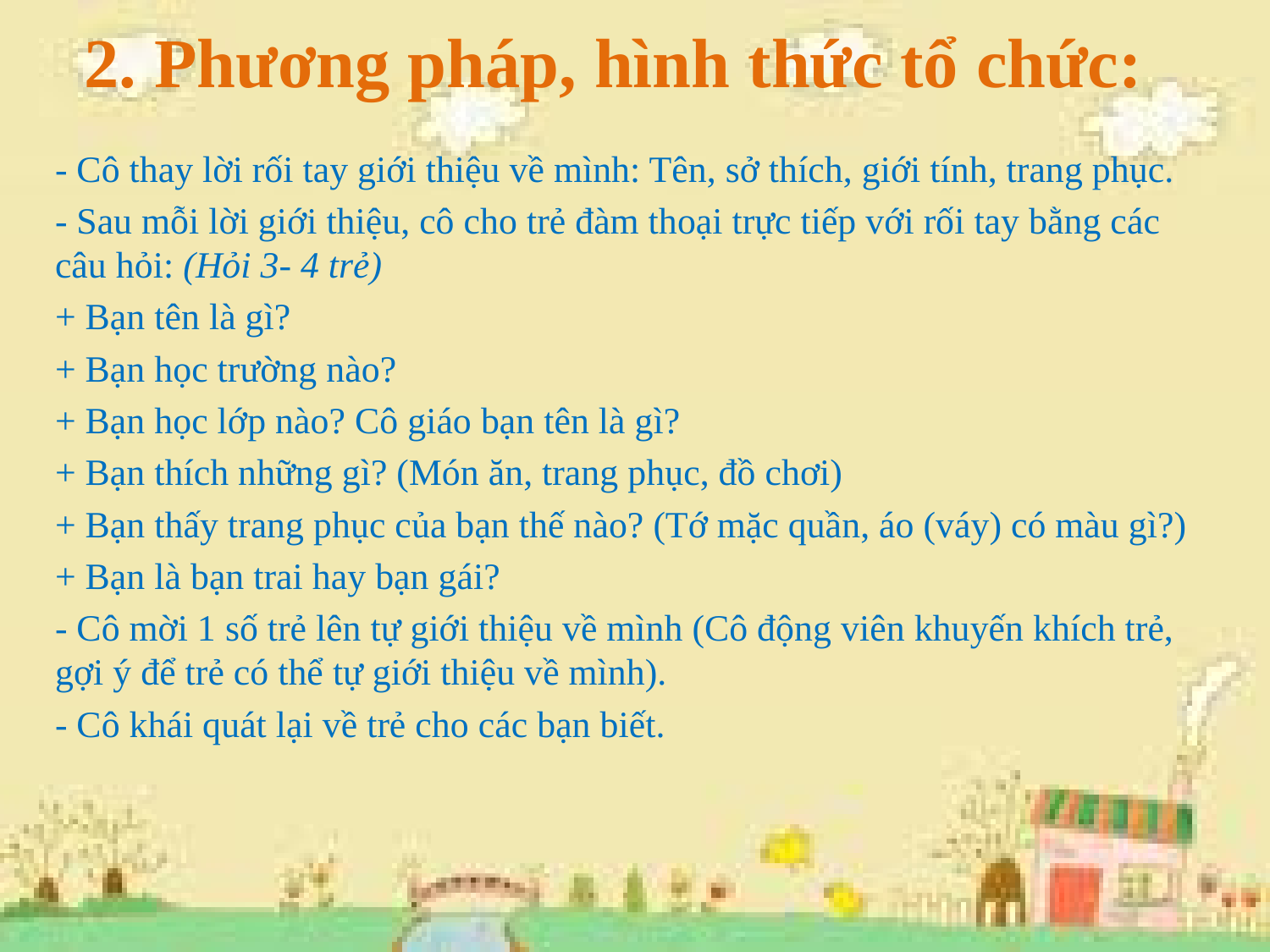

# 2. Phương pháp, hình thức tổ chức:

- Cô thay lời rối tay giới thiệu về mình: Tên, sở thích, giới tính, trang phục.
- Sau mỗi lời giới thiệu, cô cho trẻ đàm thoại trực tiếp với rối tay bằng các câu hỏi: (Hỏi 3- 4 trẻ)
+ Bạn tên là gì?
+ Bạn học trường nào?
+ Bạn học lớp nào? Cô giáo bạn tên là gì?
+ Bạn thích những gì? (Món ăn, trang phục, đồ chơi)
+ Bạn thấy trang phục của bạn thế nào? (Tớ mặc quần, áo (váy) có màu gì?)
+ Bạn là bạn trai hay bạn gái?
- Cô mời 1 số trẻ lên tự giới thiệu về mình (Cô động viên khuyến khích trẻ, gợi ý để trẻ có thể tự giới thiệu về mình).
- Cô khái quát lại về trẻ cho các bạn biết.